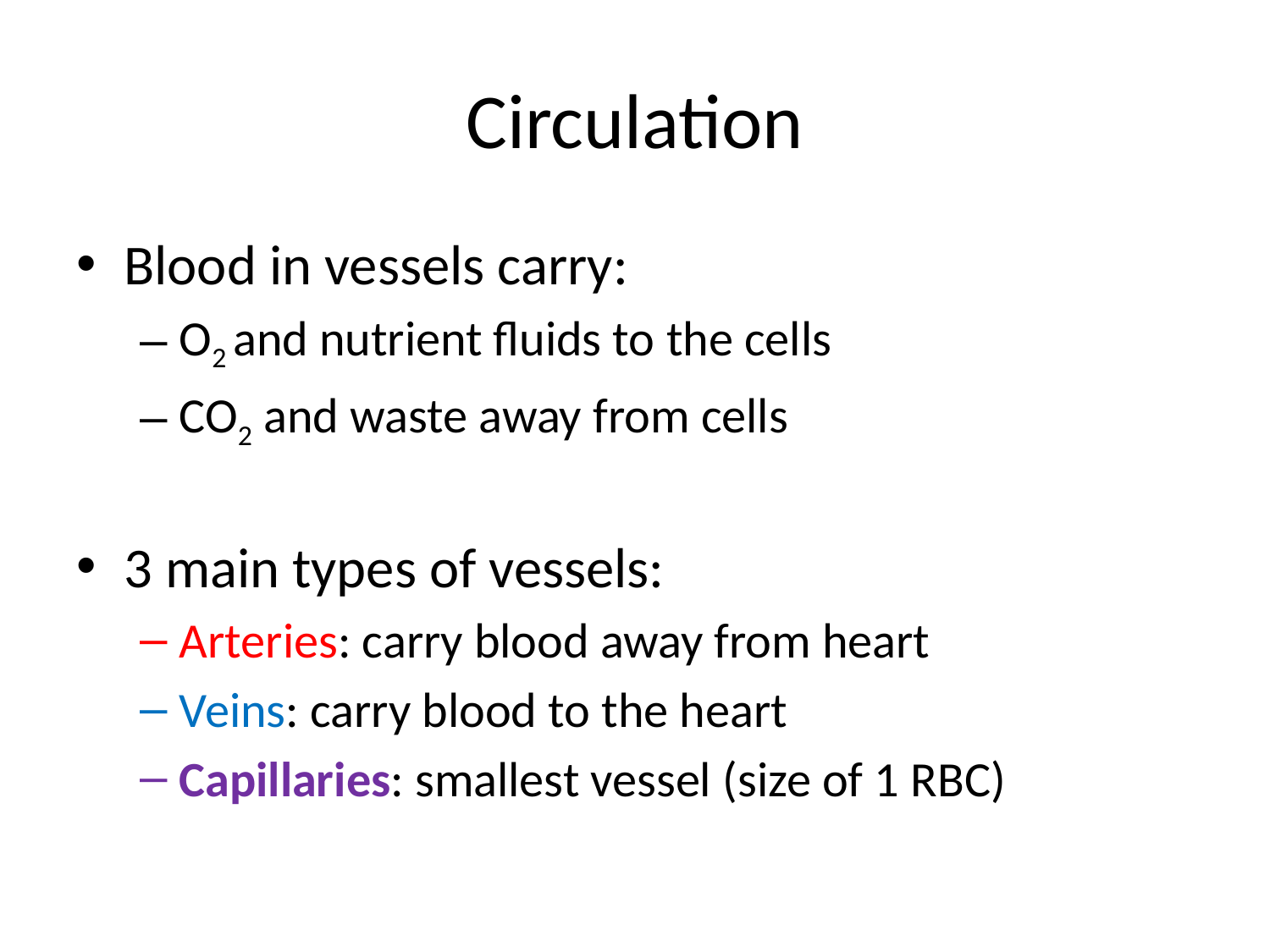

# Circulation
Blood in vessels carry:
O2 and nutrient fluids to the cells
CO2 and waste away from cells

3 main types of vessels:
Arteries: carry blood away from heart
Veins: carry blood to the heart
Capillaries: smallest vessel (size of 1 RBC)